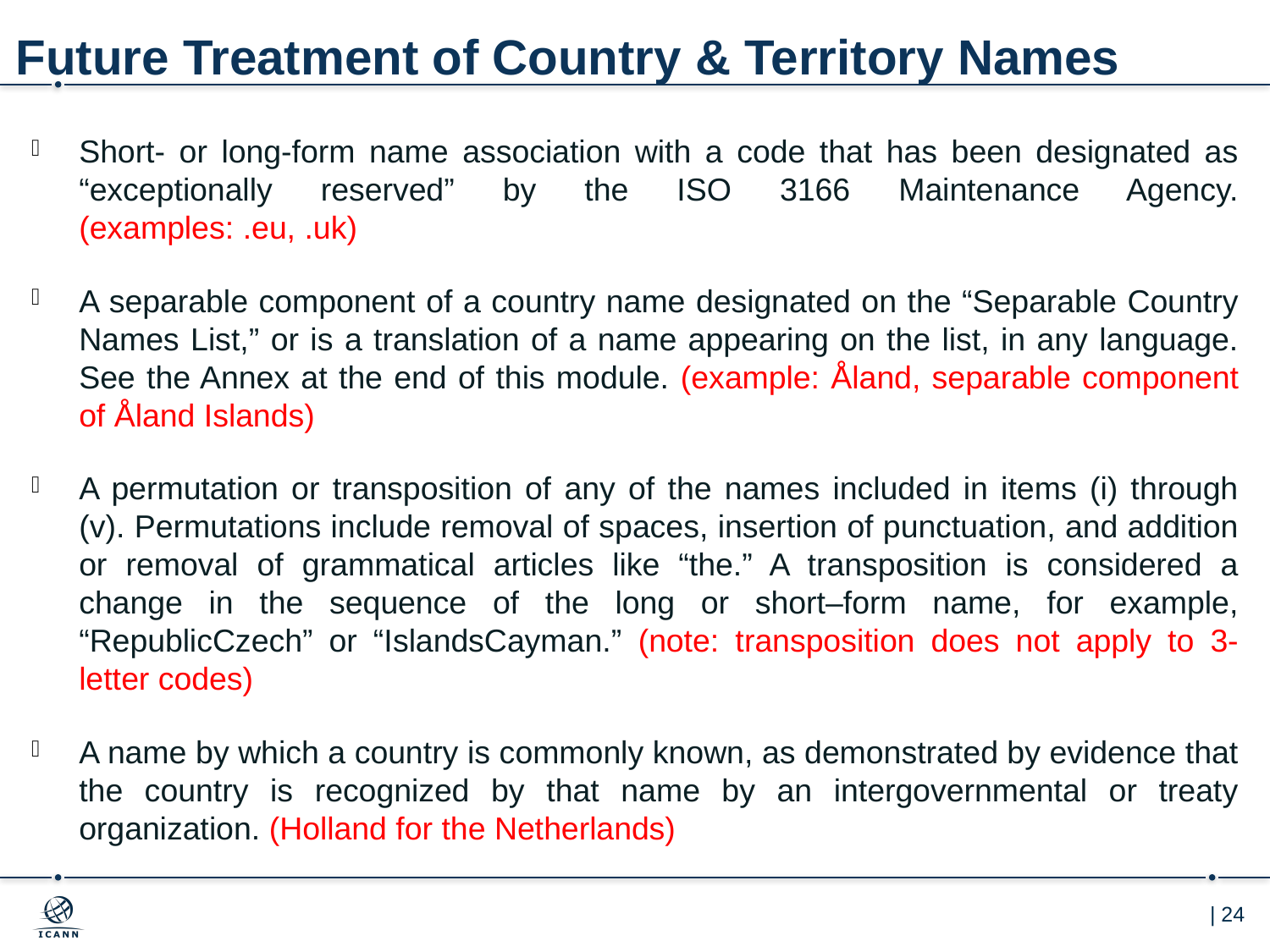

# Future Treatment of Country & Territory Names

Short- or long-form name association with a code that has been designated as “exceptionally reserved” by the ISO 3166 Maintenance Agency. (examples: .eu, .uk)
A separable component of a country name designated on the “Separable Country Names List,” or is a translation of a name appearing on the list, in any language. See the Annex at the end of this module. (example: Åland, separable component of Åland Islands)
A permutation or transposition of any of the names included in items (i) through (v). Permutations include removal of spaces, insertion of punctuation, and addition or removal of grammatical articles like “the.” A transposition is considered a change in the sequence of the long or short–form name, for example, “RepublicCzech” or “IslandsCayman.” (note: transposition does not apply to 3-letter codes)
A name by which a country is commonly known, as demonstrated by evidence that the country is recognized by that name by an intergovernmental or treaty organization. (Holland for the Netherlands)